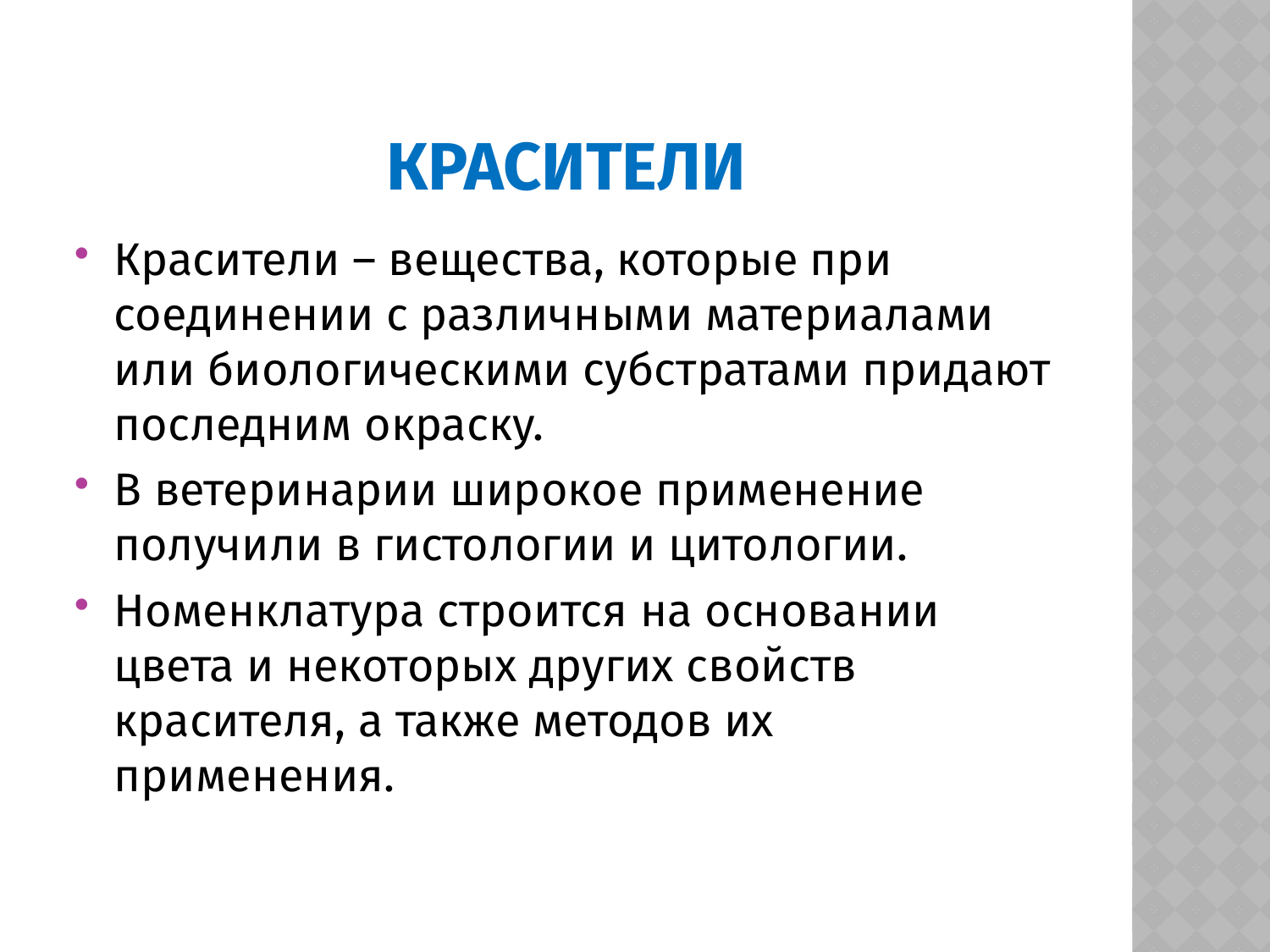

# Красители
Красители – вещества, которые при соединении с различными материалами или биологическими субстратами придают последним окраску.
В ветеринарии широкое применение получили в гистологии и цитологии.
Номенклатура строится на основании цвета и некоторых других свойств красителя, а также методов их применения.